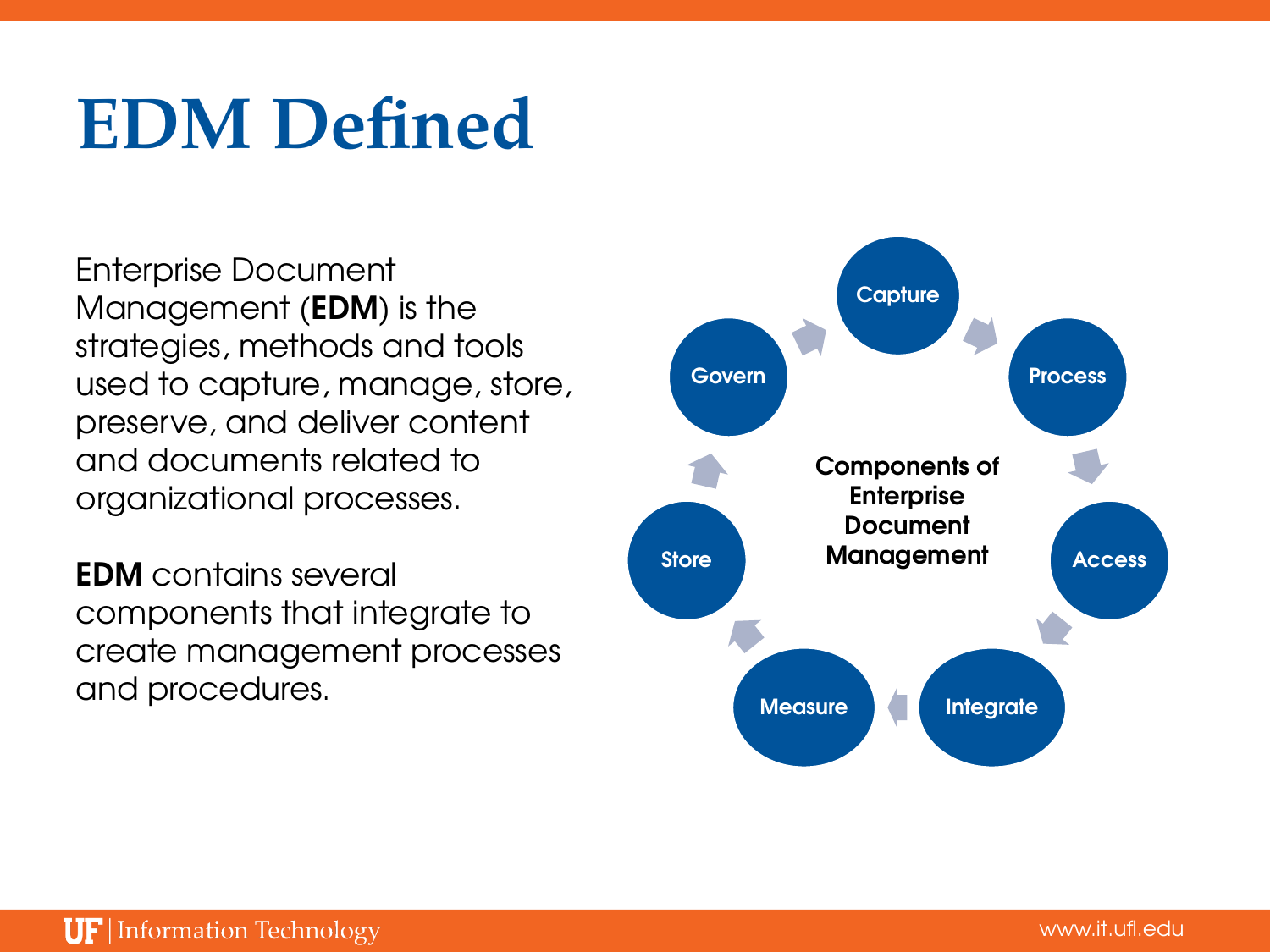

# EDM Defined
Capture

Process

Access

Integrate

Measure

Store

Govern

Enterprise Document Management (EDM) is the strategies, methods and tools used to capture, manage, store, preserve, and deliver content and documents related to organizational processes.

EDM contains several components that integrate to create management processes and procedures.

Components of Enterprise Document Management